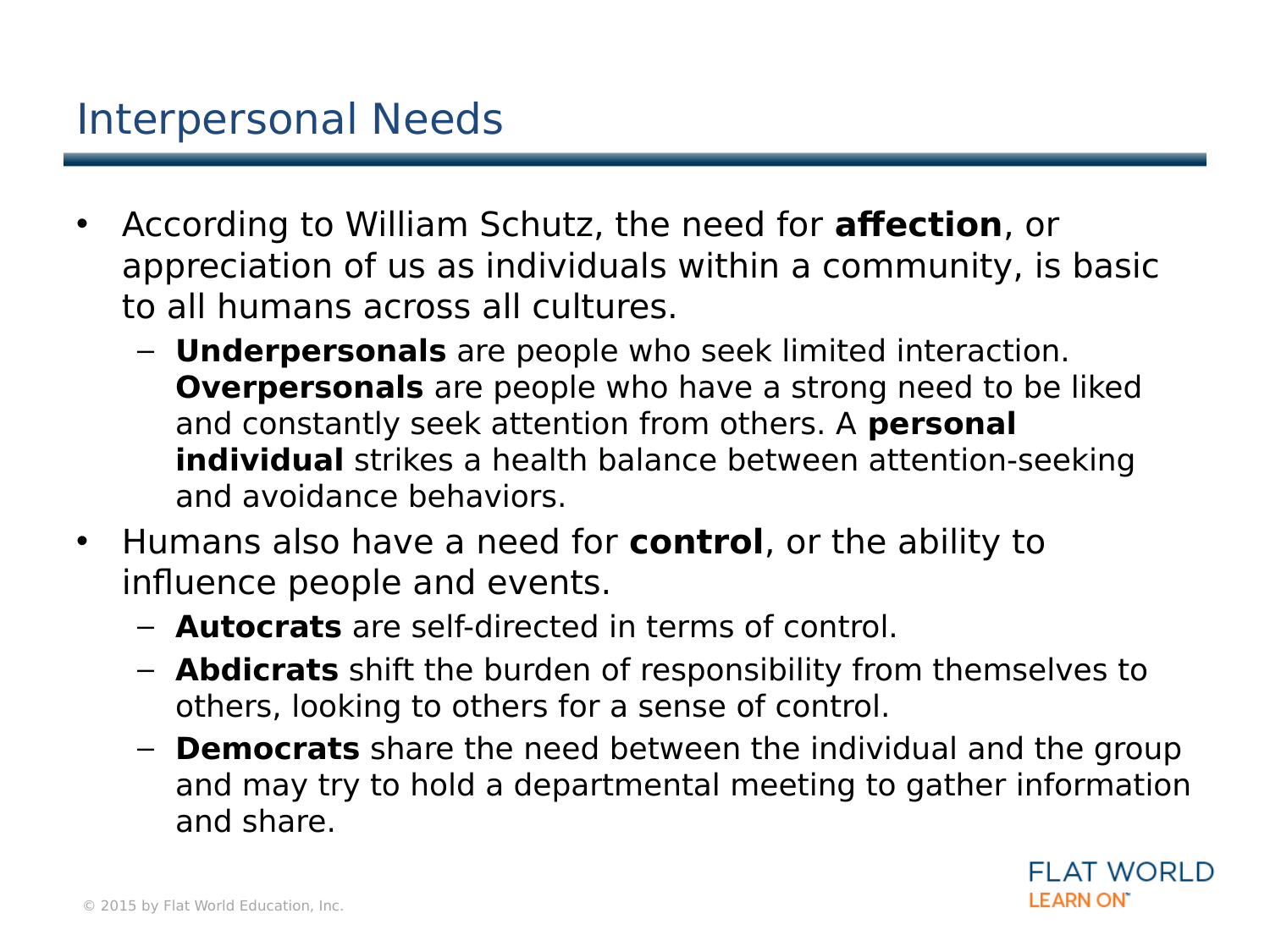

# Interpersonal Needs
According to William Schutz, the need for affection, or appreciation of us as individuals within a community, is basic to all humans across all cultures.
Underpersonals are people who seek limited interaction. Overpersonals are people who have a strong need to be liked and constantly seek attention from others. A personal individual strikes a health balance between attention-seeking and avoidance behaviors.
Humans also have a need for control, or the ability to influence people and events.
Autocrats are self-directed in terms of control.
Abdicrats shift the burden of responsibility from themselves to others, looking to others for a sense of control.
Democrats share the need between the individual and the group and may try to hold a departmental meeting to gather information and share.
© 2015 by Flat World Education, Inc.